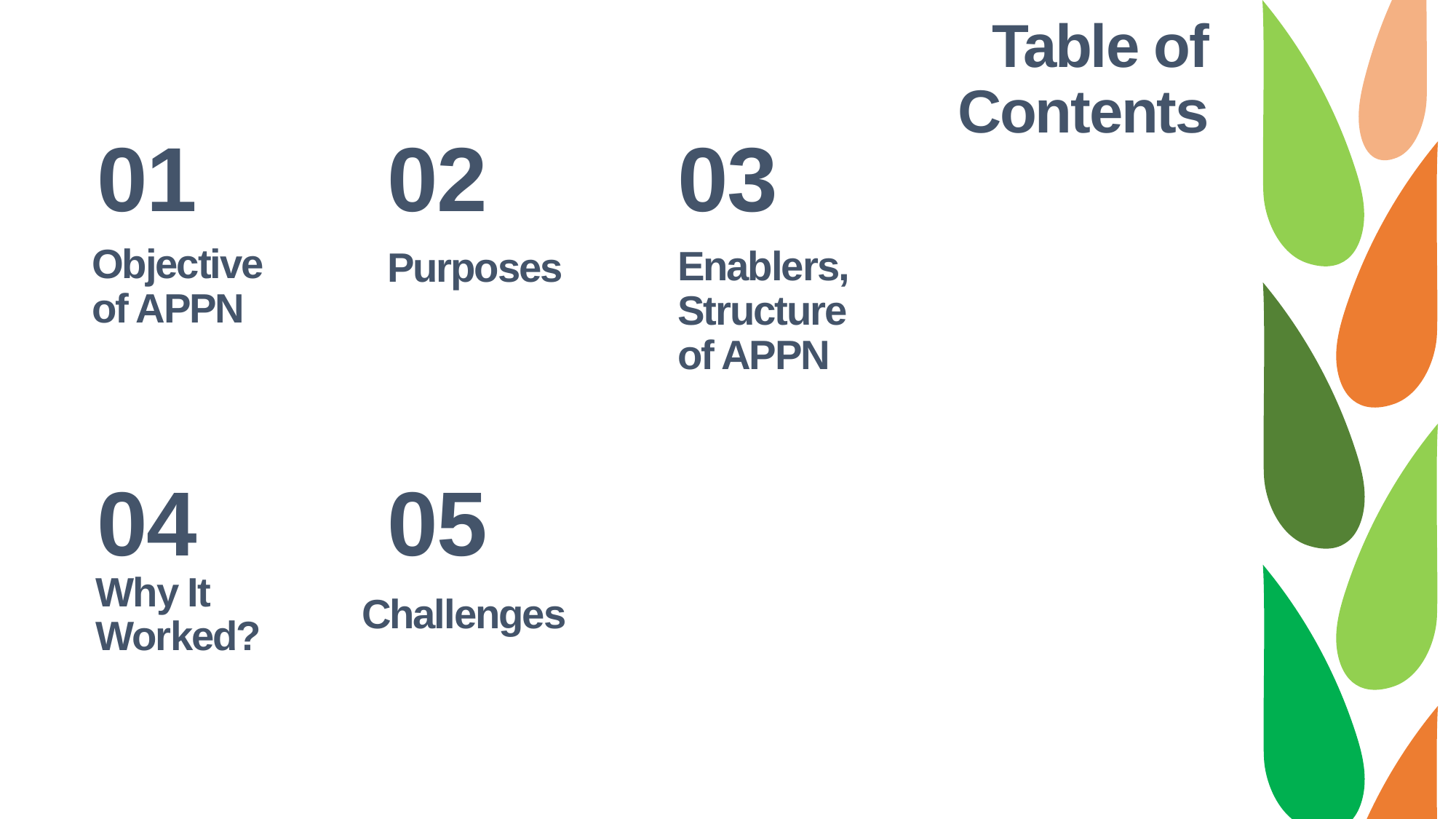

Table of
Contents
01
02
03

Objective of APPN
Enablers, Structure of APPN
Purposes

04
05
Why It Worked?

Challenges